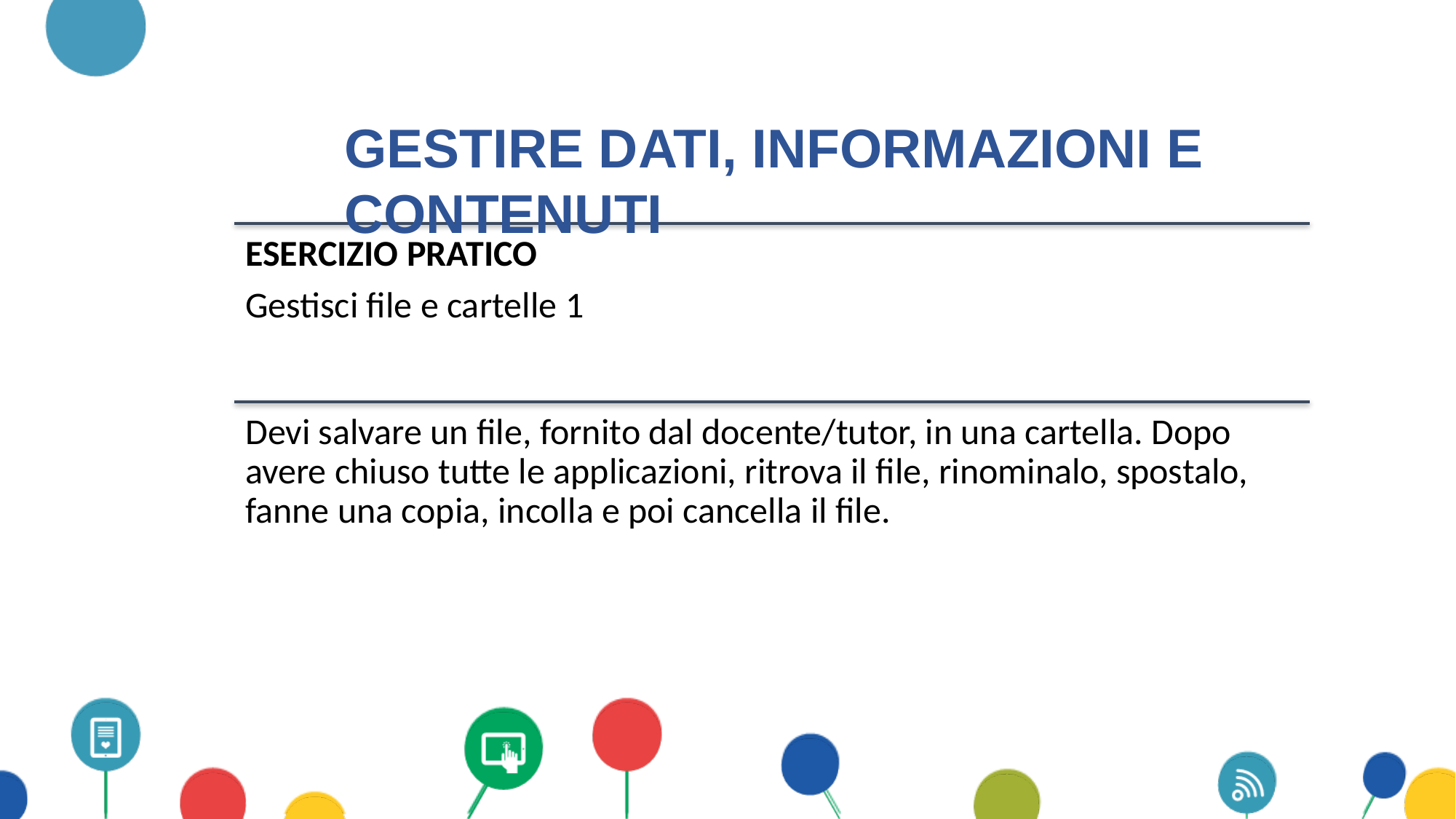

Gestire dati, informazioni e contenuti

ESERCIZIO PRATICO
Gestisci file e cartelle 1

Devi salvare un file, fornito dal docente/tutor, in una cartella. Dopo avere chiuso tutte le applicazioni, ritrova il file, rinominalo, spostalo, fanne una copia, incolla e poi cancella il file.